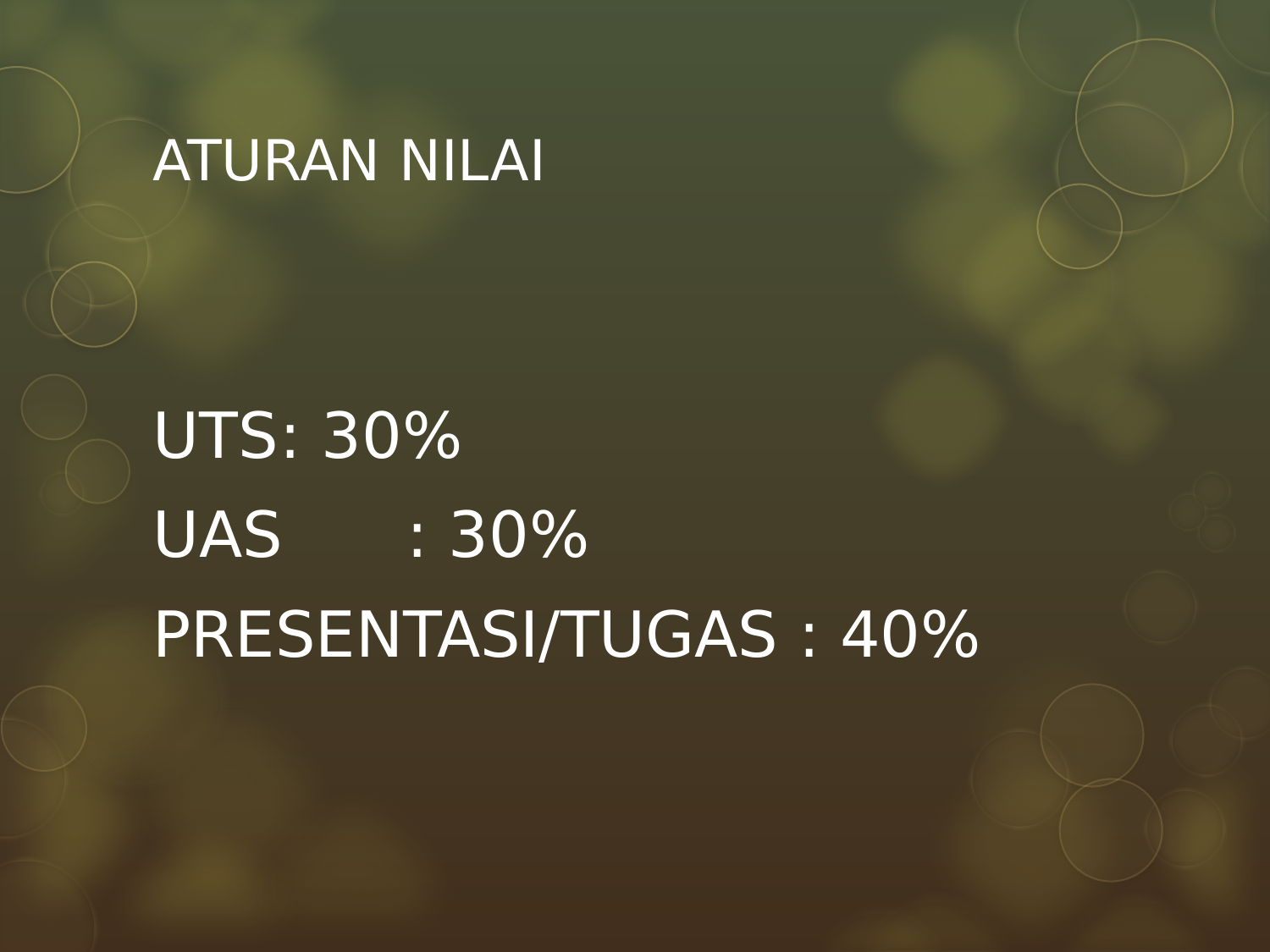

# ATURAN NILAI
UTS	: 30%
UAS	: 30%
PRESENTASI/TUGAS : 40%